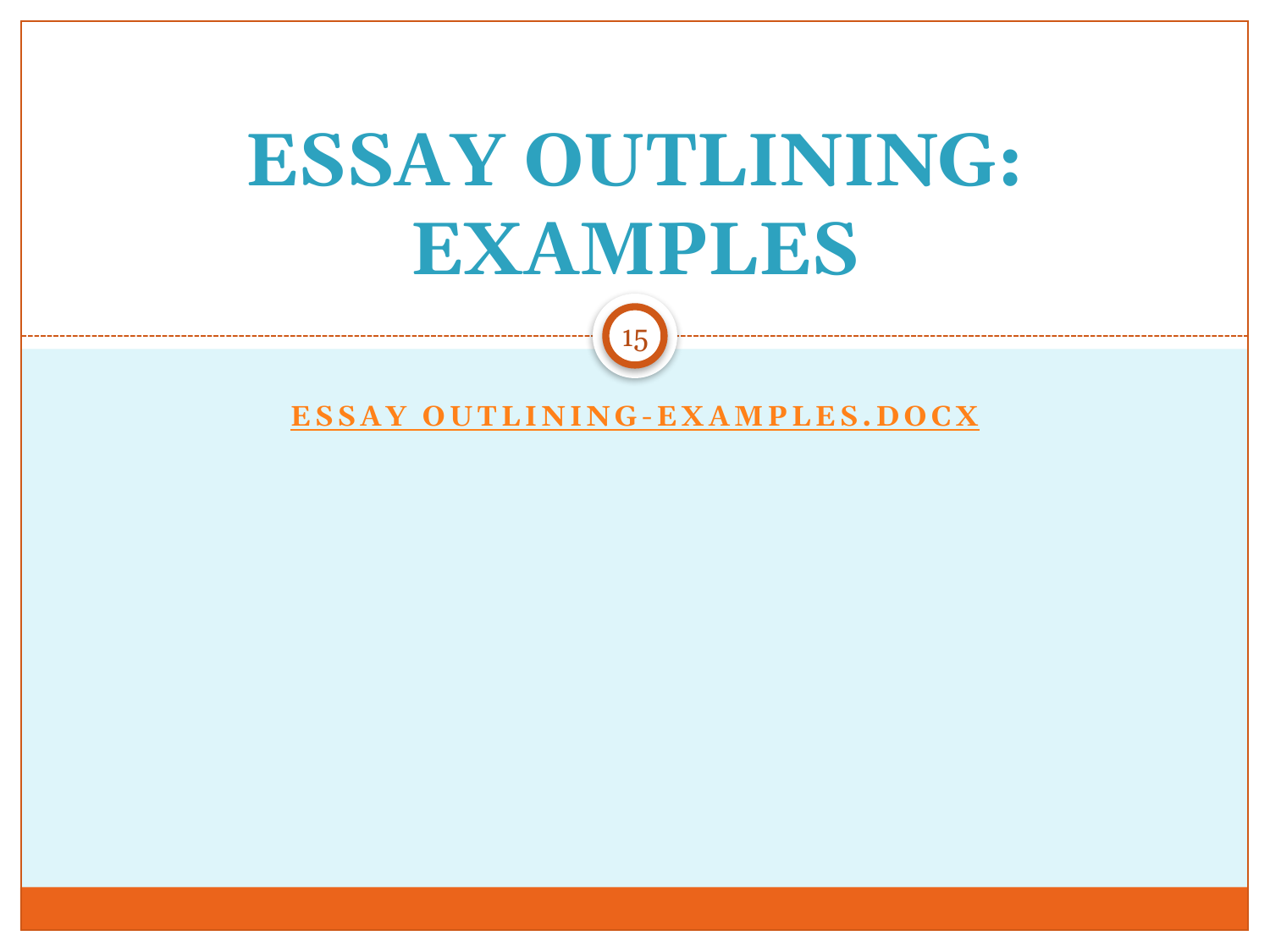

# ESSAY OUTLINING: EXAMPLES
15
Essay Outlining-Examples.docx